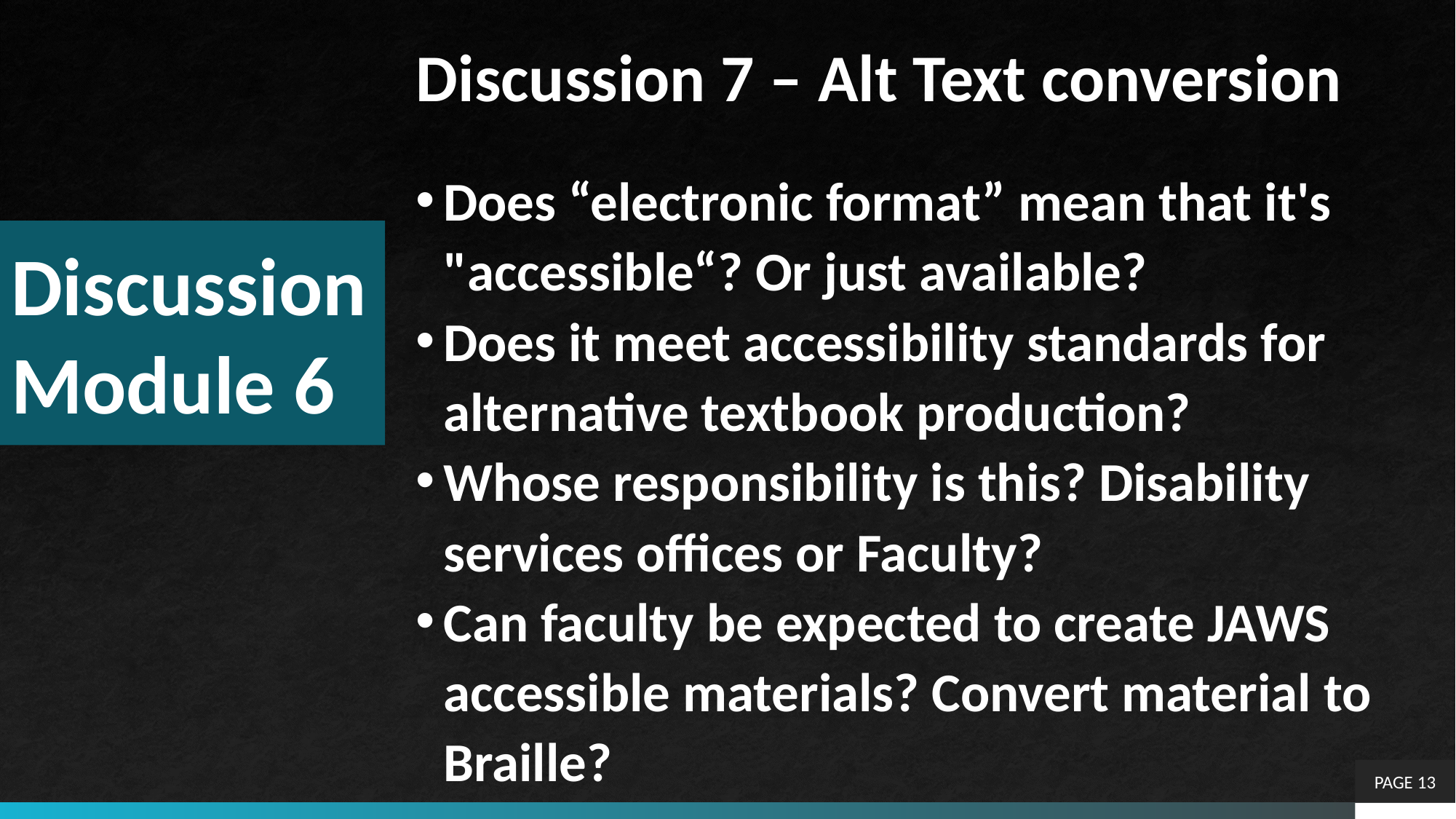

Discussion 7 – Alt Text conversion

Does “electronic format” mean that it's "accessible“? Or just available?
Does it meet accessibility standards for alternative textbook production?
Whose responsibility is this? Disability services offices or Faculty?
Can faculty be expected to create JAWS accessible materials? Convert material to Braille?
# Discussion Module 6
PAGE 13